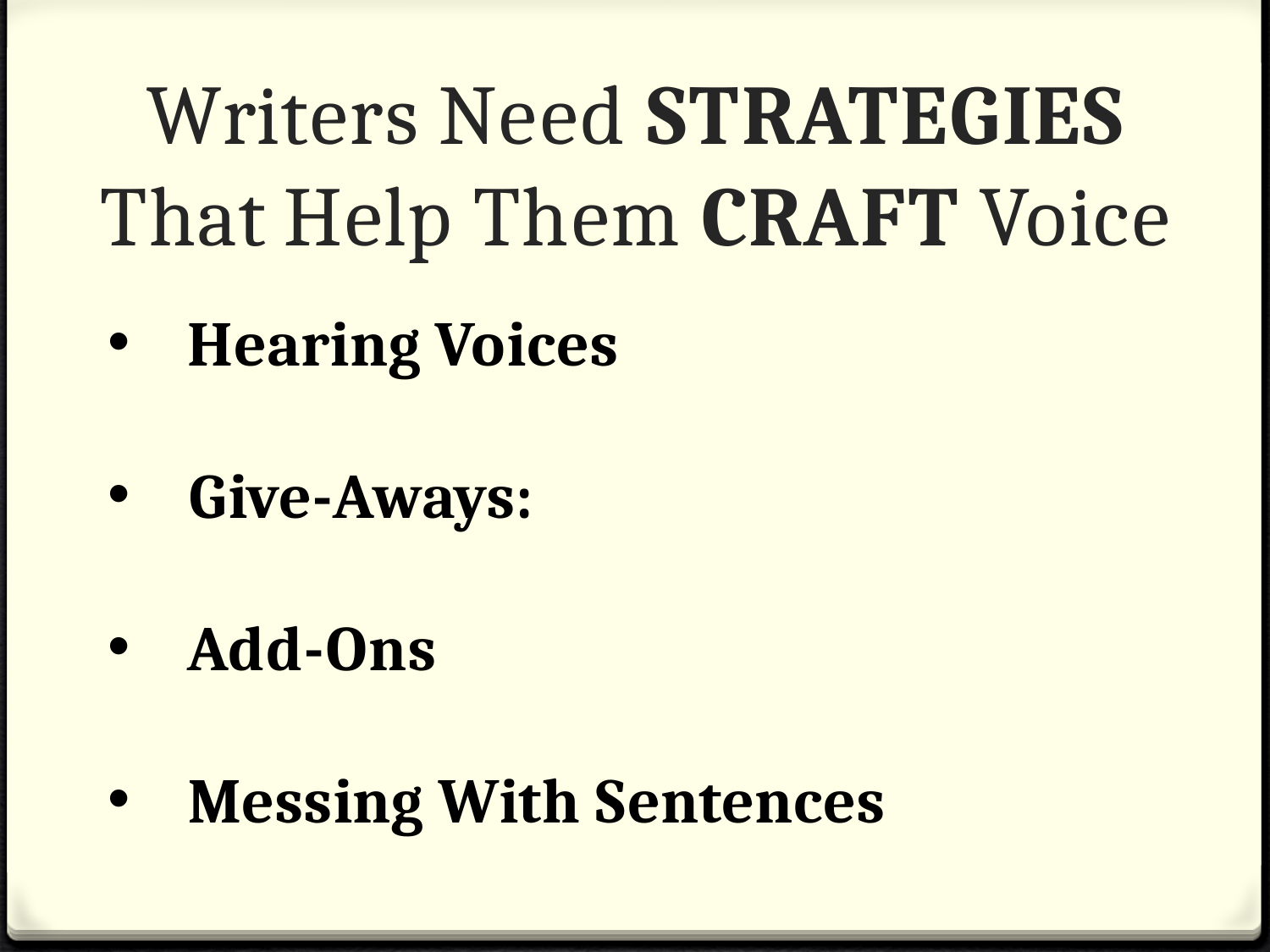

# Writers Need STRATEGIES That Help Them CRAFT Voice
Hearing Voices

Give-Aways:

Add-Ons

Messing With Sentences